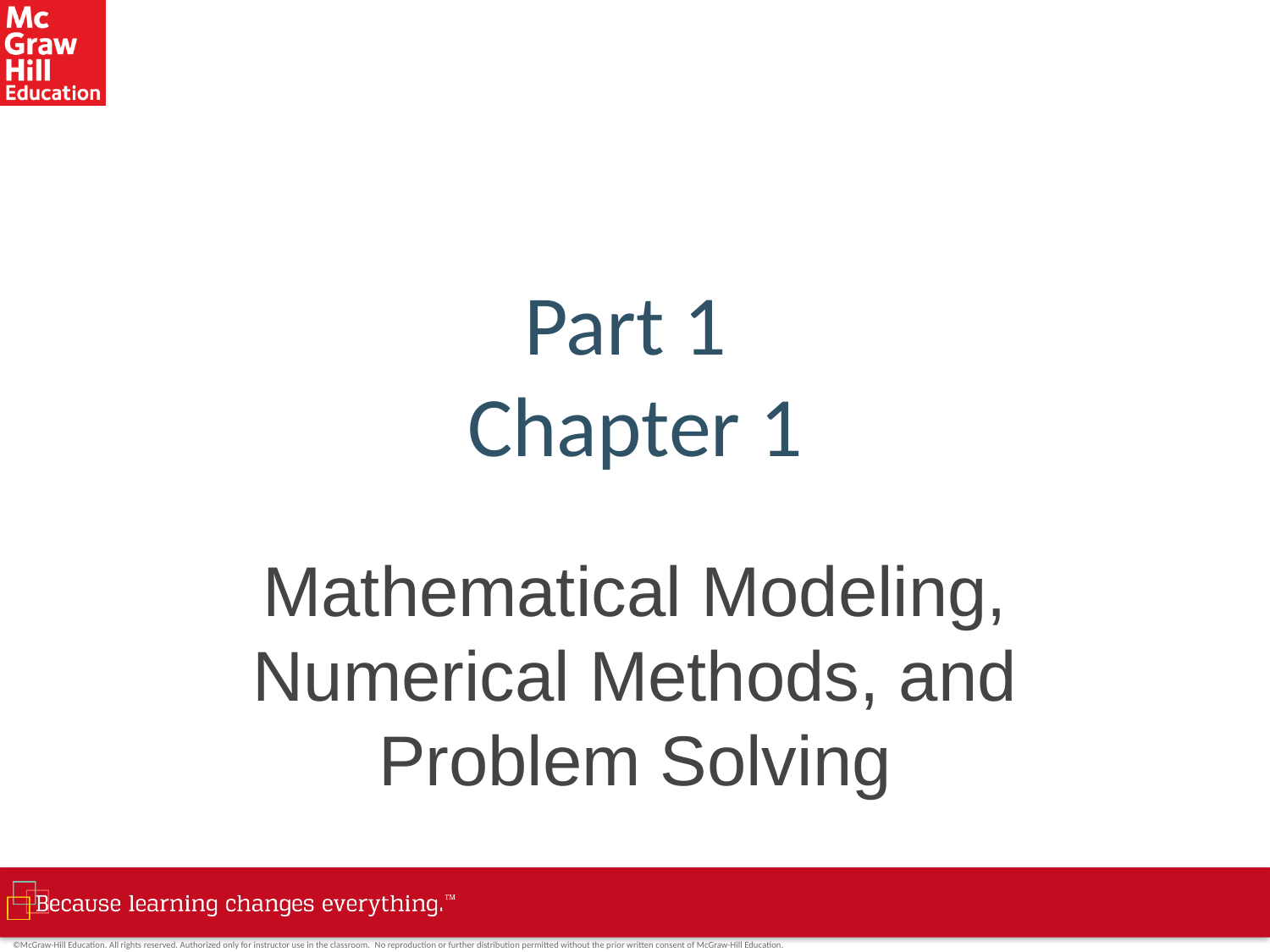

# Part 1 Chapter 1
Mathematical Modeling, Numerical Methods, and Problem Solving